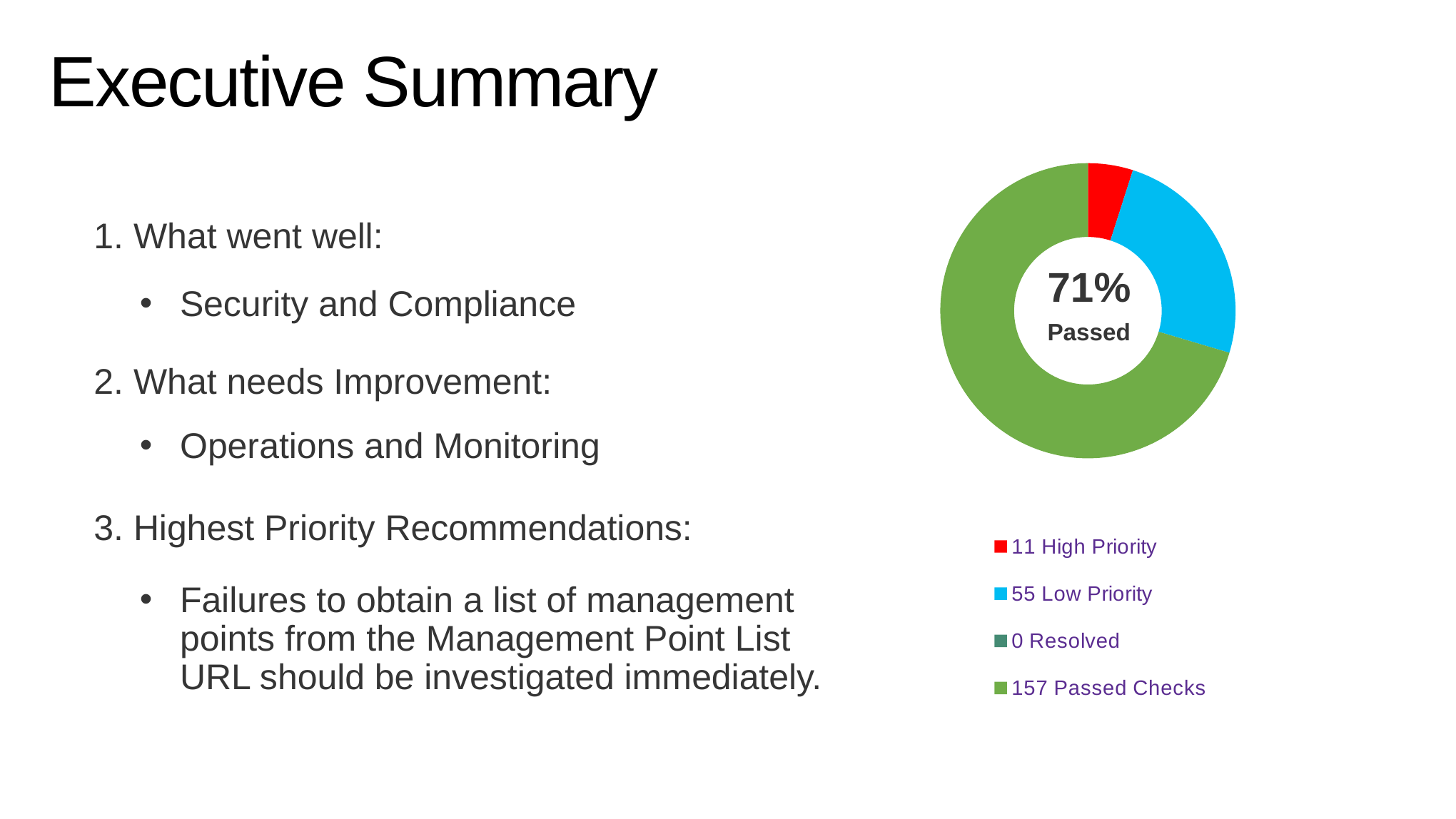

# Executive Summary

### Chart

| Category | Column1 |
|---|---|
| 11 High Priority  | 11.0 |
|  | None |
| 55 Low Priority | 55.0 |
|  | None |
| 0 Resolved | 0.0 |
|  | None |
| 157 Passed Checks | 157.0 |
1. What went well:
71%
Passed
Security and Compliance
2. What needs Improvement:
Operations and Monitoring
3. Highest Priority Recommendations:
Failures to obtain a list of management points from the Management Point List URL should be investigated immediately.